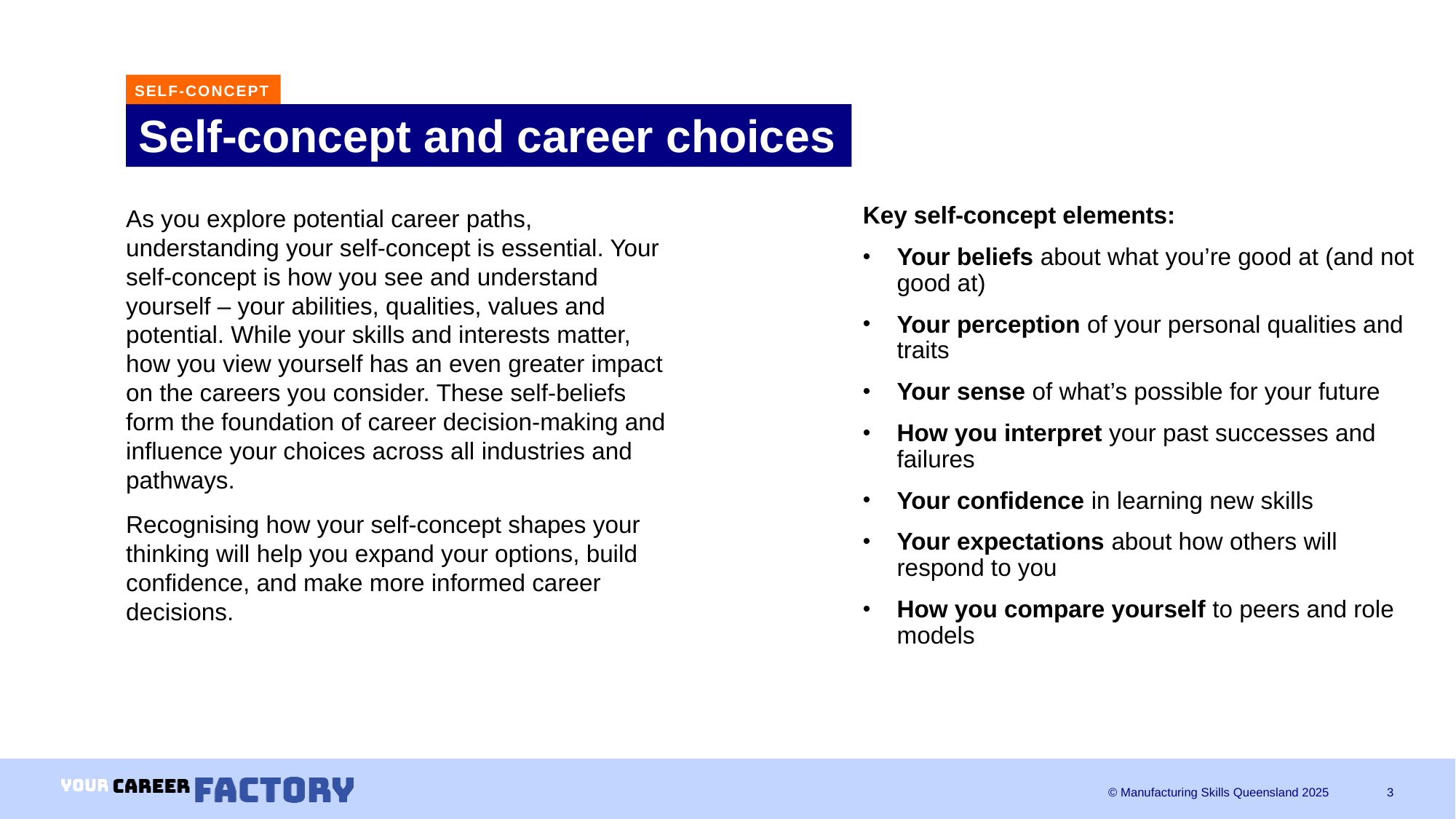

SELF-CONCEPT
# Self-concept and career choices
As you explore potential career paths, understanding your self-concept is essential. Your self-concept is how you see and understand yourself – your abilities, qualities, values and potential. While your skills and interests matter, how you view yourself has an even greater impact on the careers you consider. These self-beliefs form the foundation of career decision-making and influence your choices across all industries and pathways.
Recognising how your self-concept shapes your thinking will help you expand your options, build confidence, and make more informed career decisions.
Key self-concept elements:
Your beliefs about what you’re good at (and not good at)
Your perception of your personal qualities and traits
Your sense of what’s possible for your future
How you interpret your past successes and failures
Your confidence in learning new skills
Your expectations about how others will respond to you
How you compare yourself to peers and role models